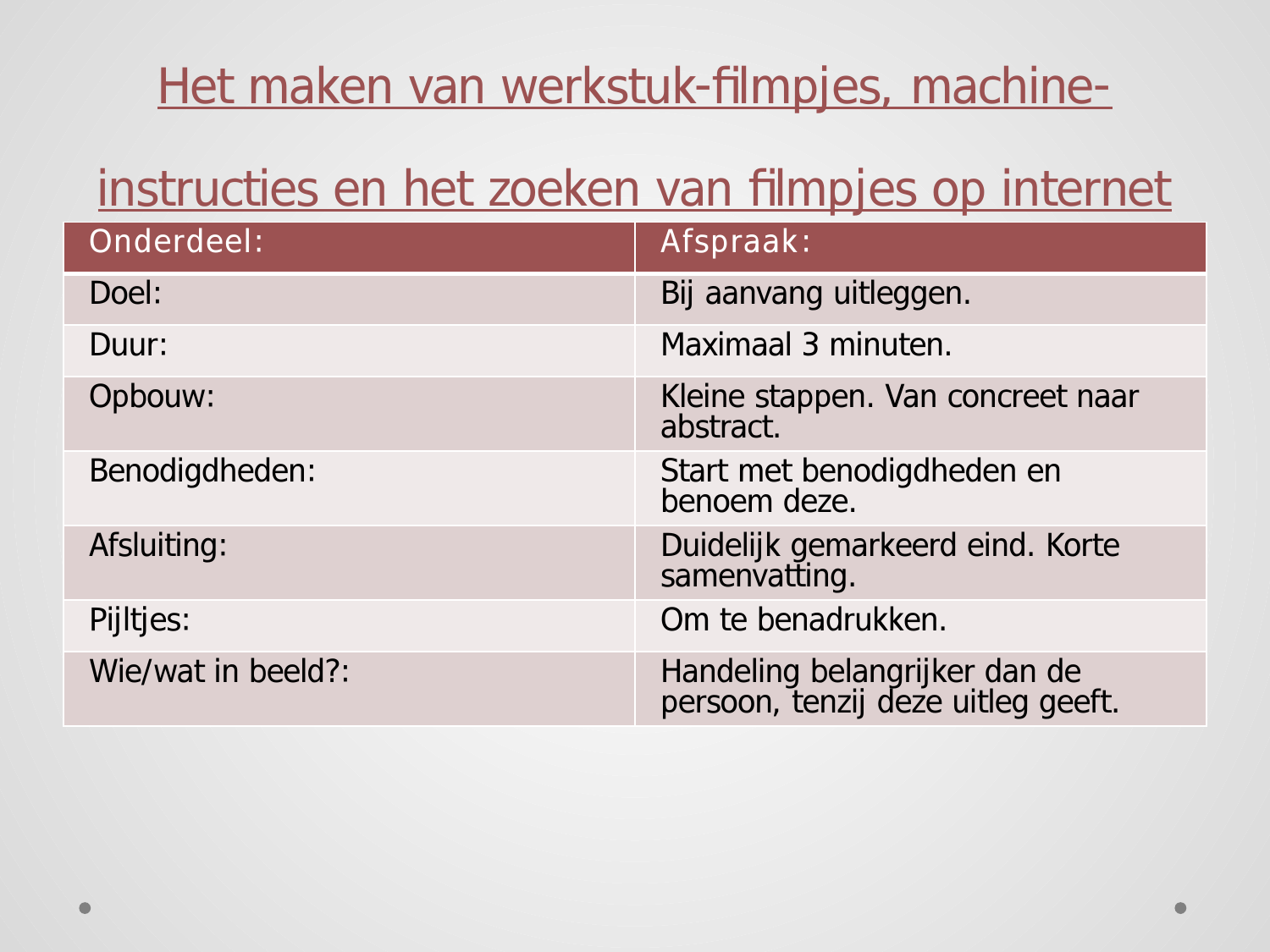

# Het maken van werkstuk-filmpjes, machine-instructies en het zoeken van filmpjes op internet
| Onderdeel: | Afspraak: |
| --- | --- |
| Doel: | Bij aanvang uitleggen. |
| Duur: | Maximaal 3 minuten. |
| Opbouw: | Kleine stappen. Van concreet naar abstract. |
| Benodigdheden: | Start met benodigdheden en benoem deze. |
| Afsluiting: | Duidelijk gemarkeerd eind. Korte samenvatting. |
| Pijltjes: | Om te benadrukken. |
| Wie/wat in beeld?: | Handeling belangrijker dan de persoon, tenzij deze uitleg geeft. |